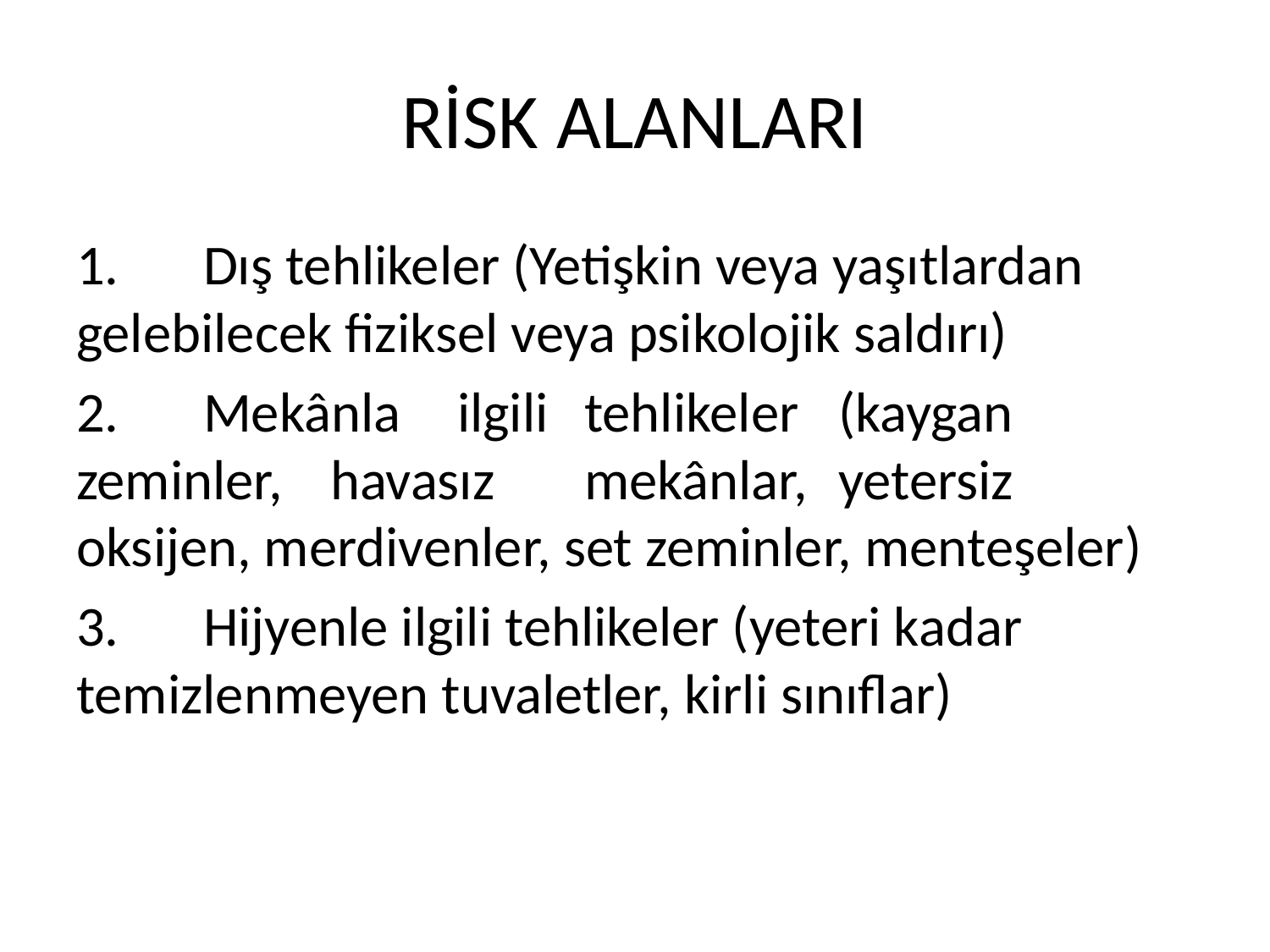

# RİSK ALANLARI
1.	Dış tehlikeler (Yetişkin veya yaşıtlardan gelebilecek fiziksel veya psikolojik saldırı)
2.	Mekânla	ilgili	tehlikeler	(kaygan zeminler,	havasız	mekânlar,	yetersiz oksijen, merdivenler, set zeminler, menteşeler)
3.	Hijyenle ilgili tehlikeler (yeteri kadar temizlenmeyen tuvaletler, kirli sınıflar)